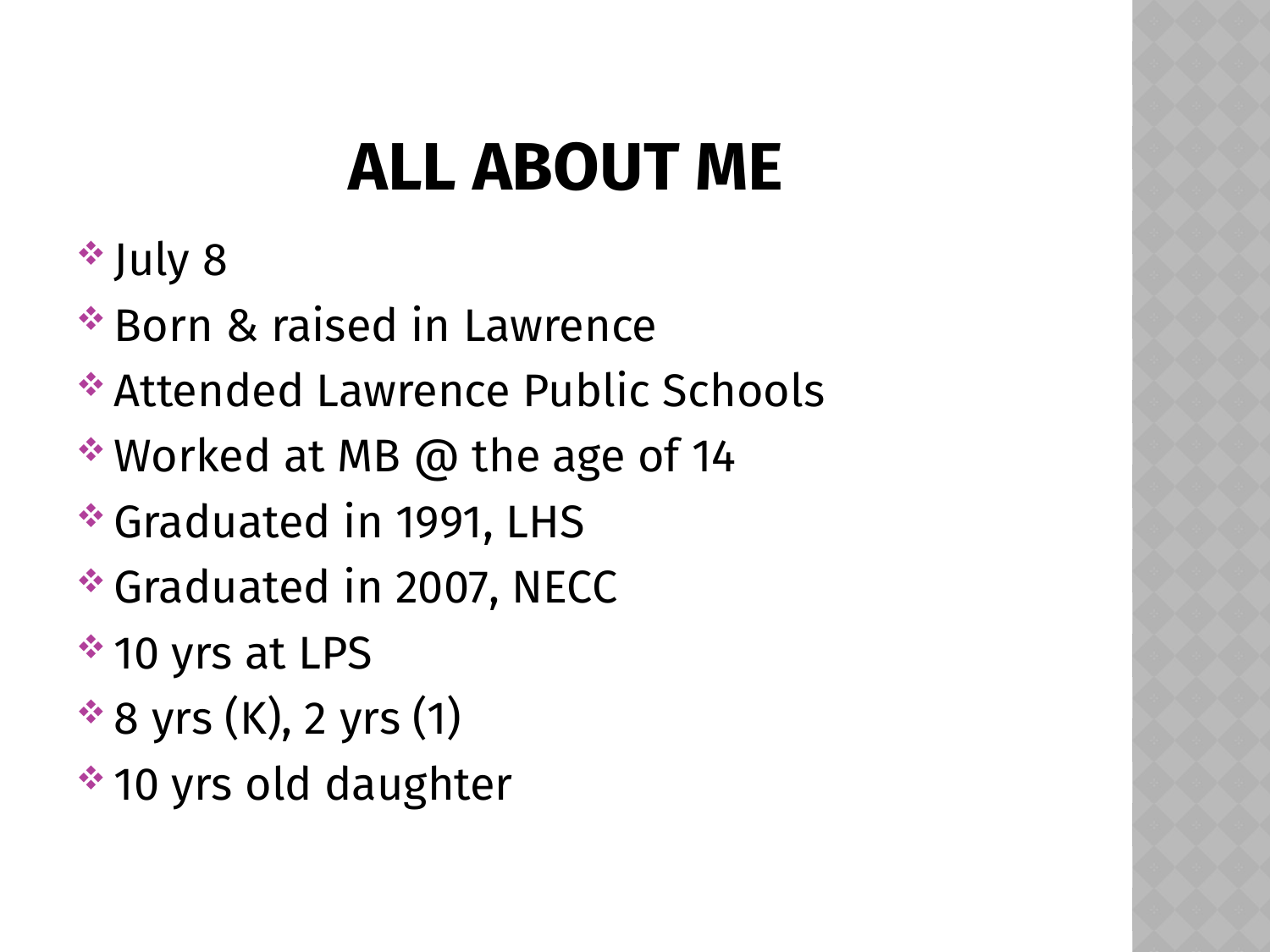

# All about me
July 8
Born & raised in Lawrence
Attended Lawrence Public Schools
Worked at MB @ the age of 14
Graduated in 1991, LHS
Graduated in 2007, NECC
10 yrs at LPS
8 yrs (K), 2 yrs (1)
10 yrs old daughter